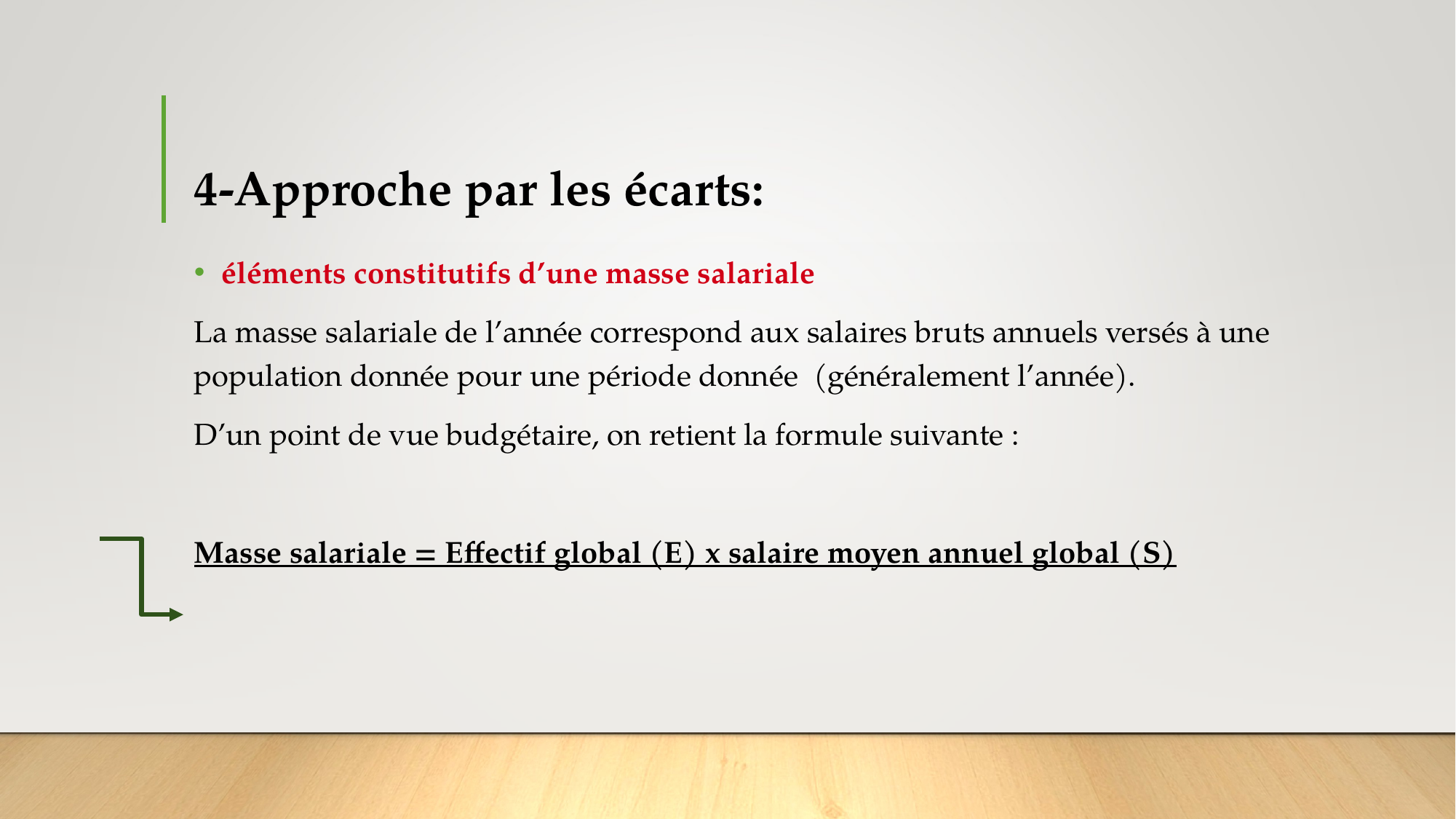

# 4-Approche par les écarts:
éléments constitutifs d’une masse salariale
La masse salariale de l’année correspond aux salaires bruts annuels versés à une population donnée pour une période donnée  (généralement l’année).
D’un point de vue budgétaire, on retient la formule suivante :

Masse salariale = Effectif global (E) x salaire moyen annuel global (S)